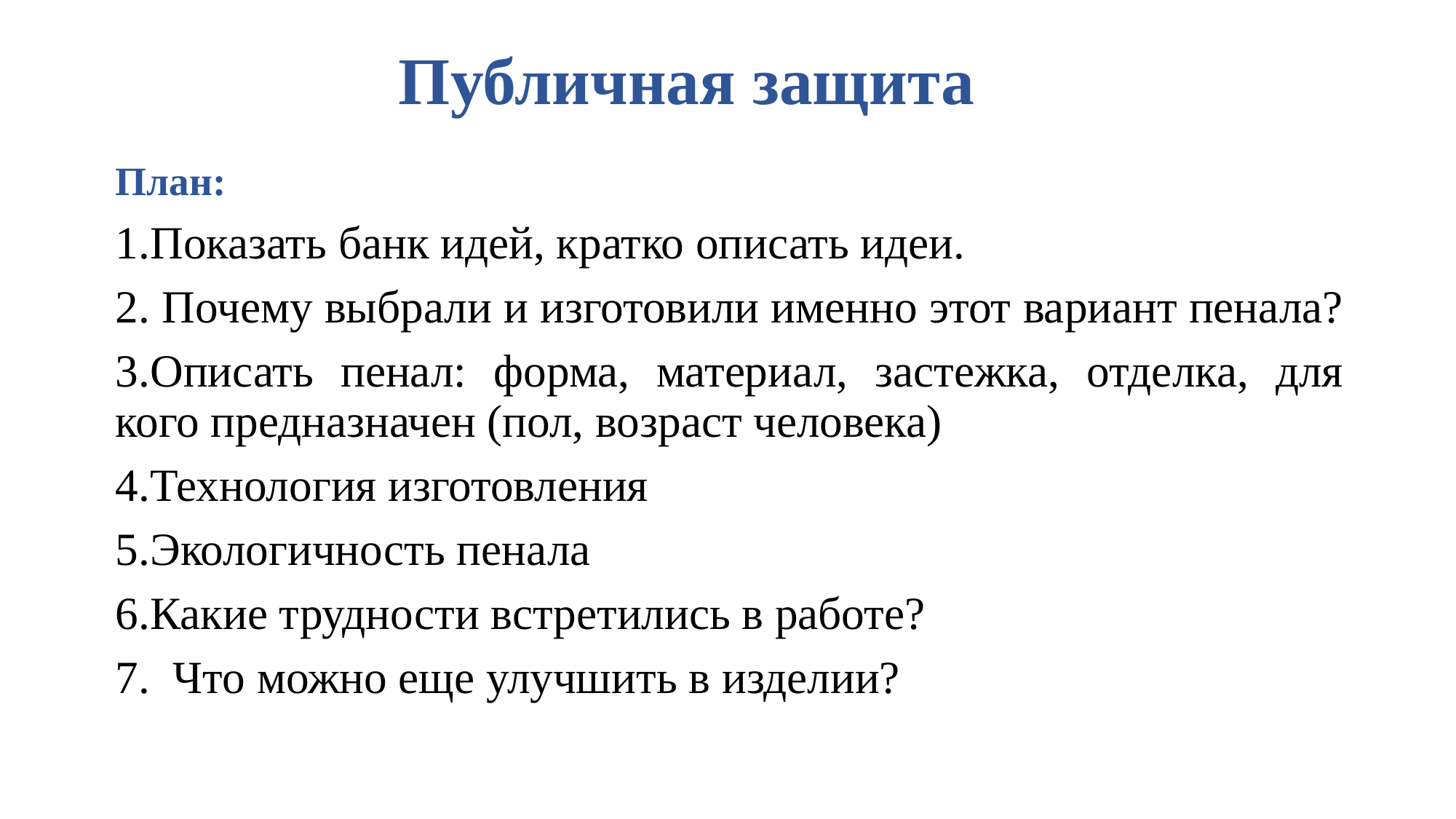

# Публичная защита
План:
1.Показать банк идей, кратко описать идеи.
2. Почему выбрали и изготовили именно этот вариант пенала?
3.Описать пенал: форма, материал, застежка, отделка, для кого предназначен (пол, возраст человека)
4.Технология изготовления
5.Экологичность пенала
6.Какие трудности встретились в работе?
7.  Что можно еще улучшить в изделии?